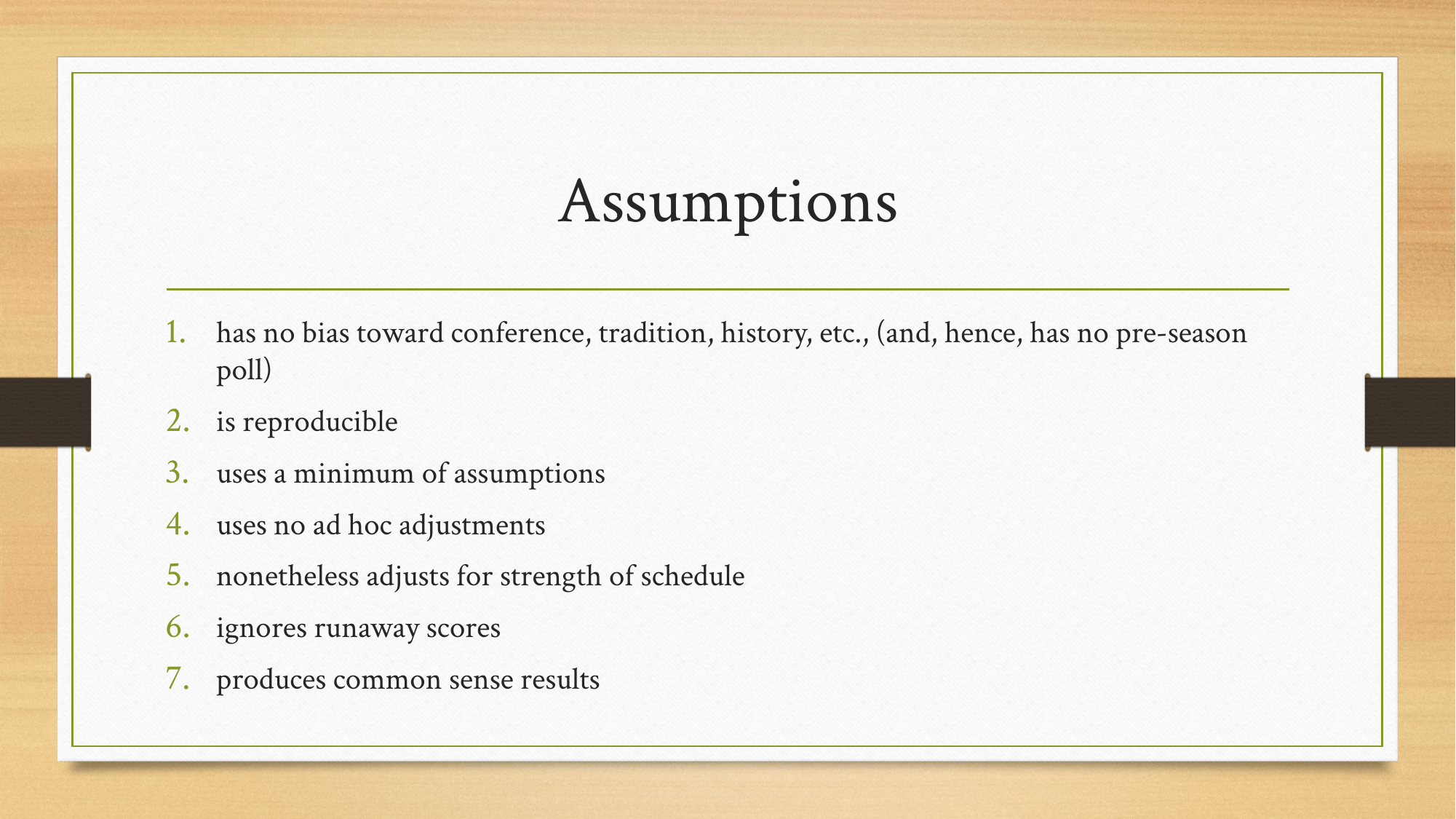

# Assumptions
has no bias toward conference, tradition, history, etc., (and, hence, has no pre-season poll)
is reproducible
uses a minimum of assumptions
uses no ad hoc adjustments
nonetheless adjusts for strength of schedule
ignores runaway scores
produces common sense results